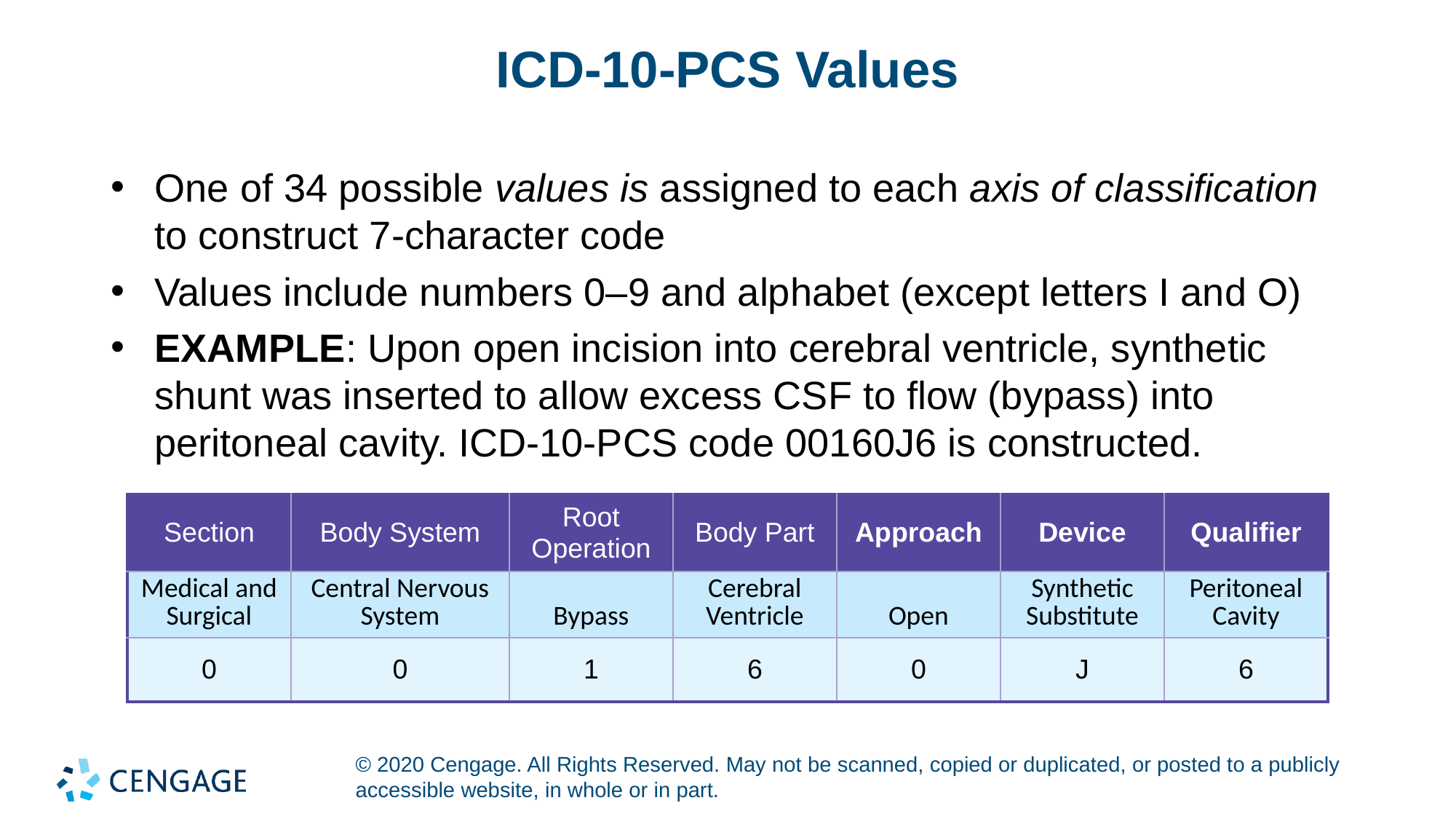

# ICD-10-PCS Values
One of 34 possible values is assigned to each axis of classification to construct 7-character code
Values include numbers 0–9 and alphabet (except letters I and O)
EXAMPLE: Upon open incision into cerebral ventricle, synthetic shunt was inserted to allow excess CSF to flow (bypass) into peritoneal cavity. ICD-10-PCS code 00160J6 is constructed.
| Section | Body System | Root Operation | Body Part | Approach | Device | Qualifier |
| --- | --- | --- | --- | --- | --- | --- |
| Medical and Surgical | Central Nervous System | Bypass | Cerebral Ventricle | Open | Synthetic Substitute | Peritoneal Cavity |
| 0 | 0 | 1 | 6 | 0 | J | 6 |